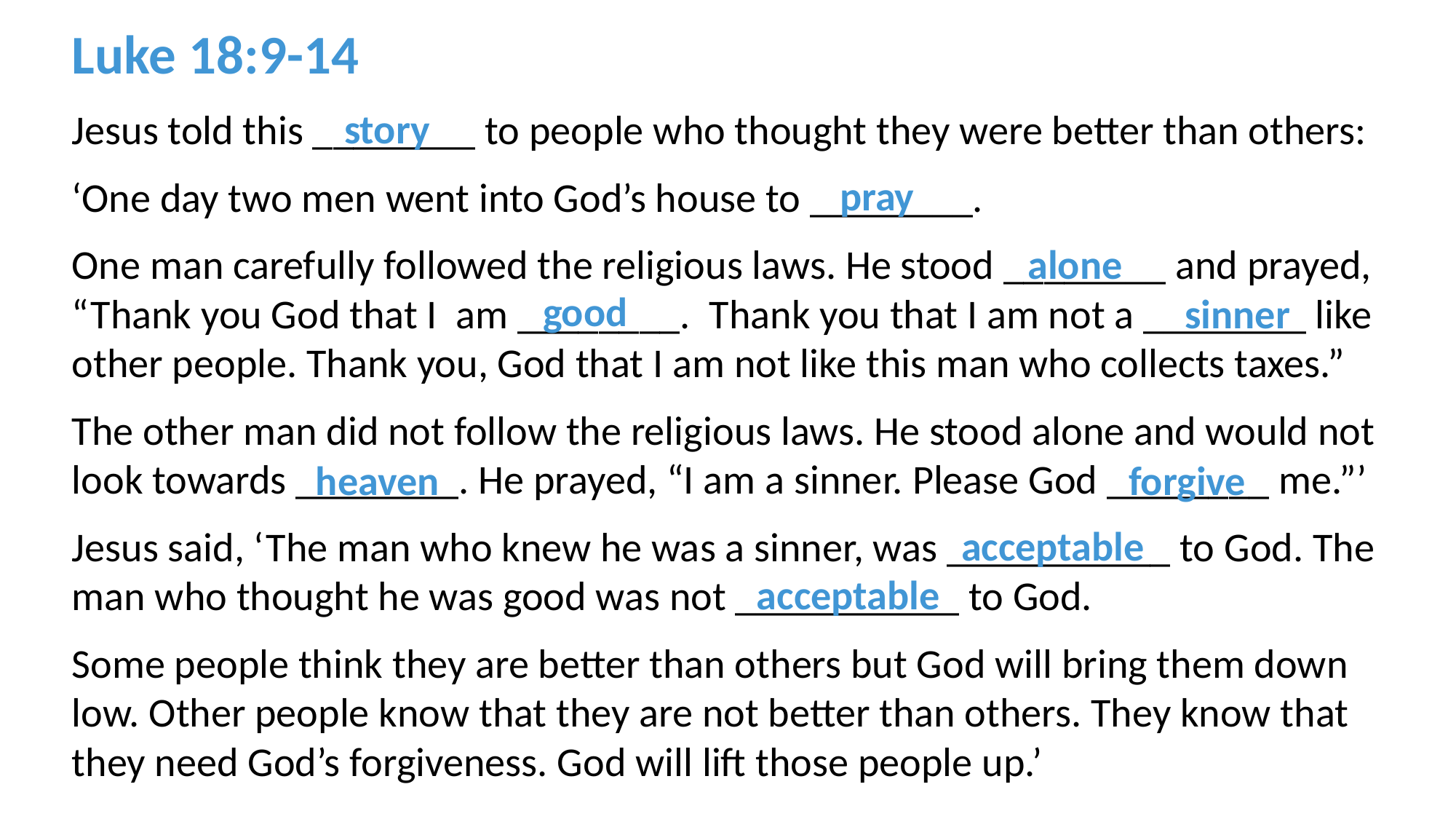

Luke 18:9-14
Jesus told this ________ to people who thought they were better than others:
‘One day two men went into God’s house to ________.
One man carefully followed the religious laws. He stood ________ and prayed, “Thank you God that I  am ________.  Thank you that I am not a ________ like other people. Thank you, God that I am not like this man who collects taxes.”
The other man did not follow the religious laws. He stood alone and would not look towards ________. He prayed, “I am a sinner. Please God ________ me.”’
Jesus said, ‘The man who knew he was a sinner, was ___________ to God. The man who thought he was good was not ___________ to God.
Some people think they are better than others but God will bring them down low. Other people know that they are not better than others. They know that they need God’s forgiveness. God will lift those people up.’
story
pray
alone
good
sinner
heaven
forgive
acceptable
acceptable